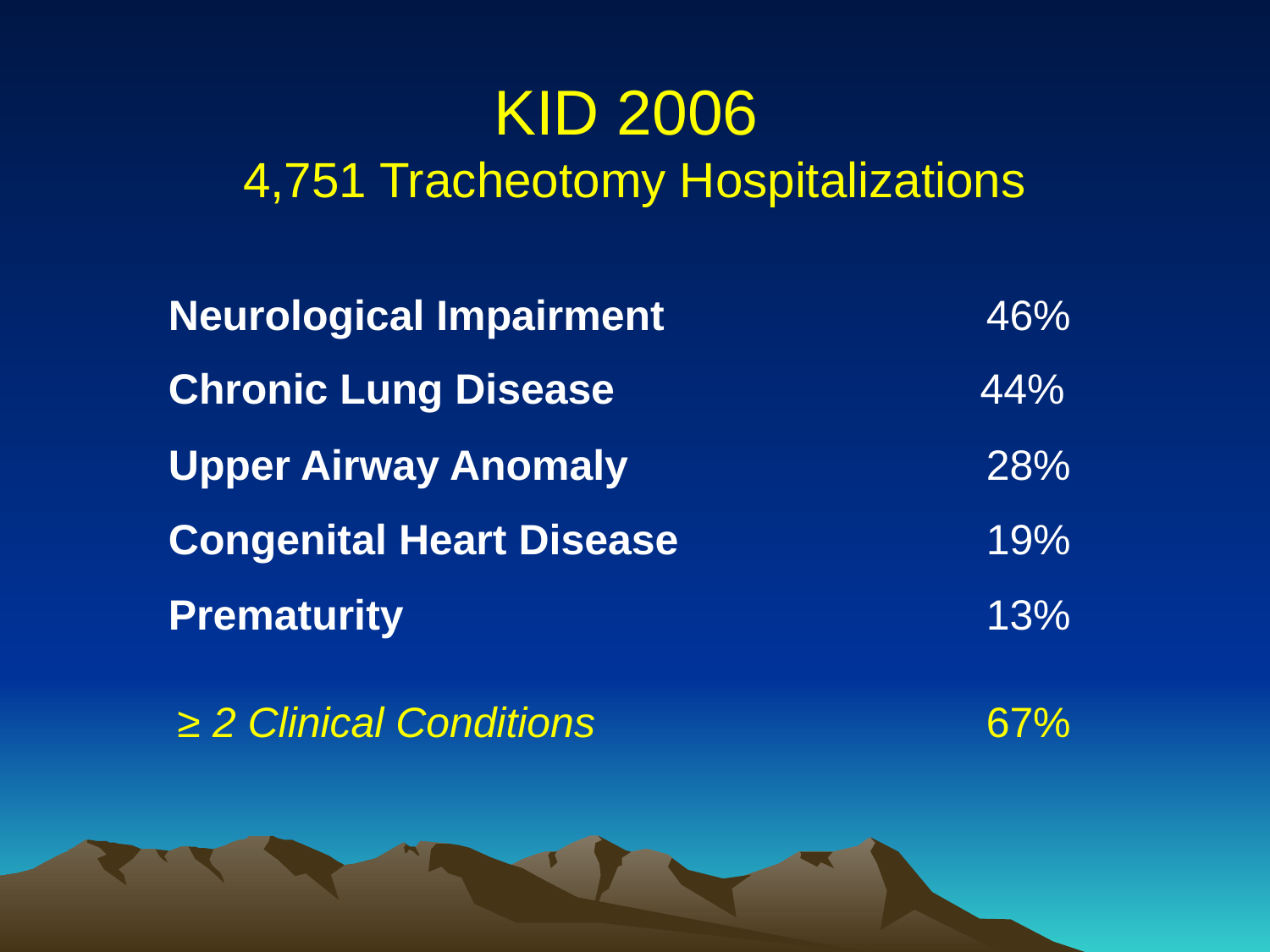

KID 2006
4,751 Tracheotomy Hospitalizations
| Neurological Impairment | 46% |
| --- | --- |
| Chronic Lung Disease | 44% |
| Upper Airway Anomaly | 28% |
| Congenital Heart Disease | 19% |
| Prematurity | 13% |
| ≥ 2 Clinical Conditions | 67% |